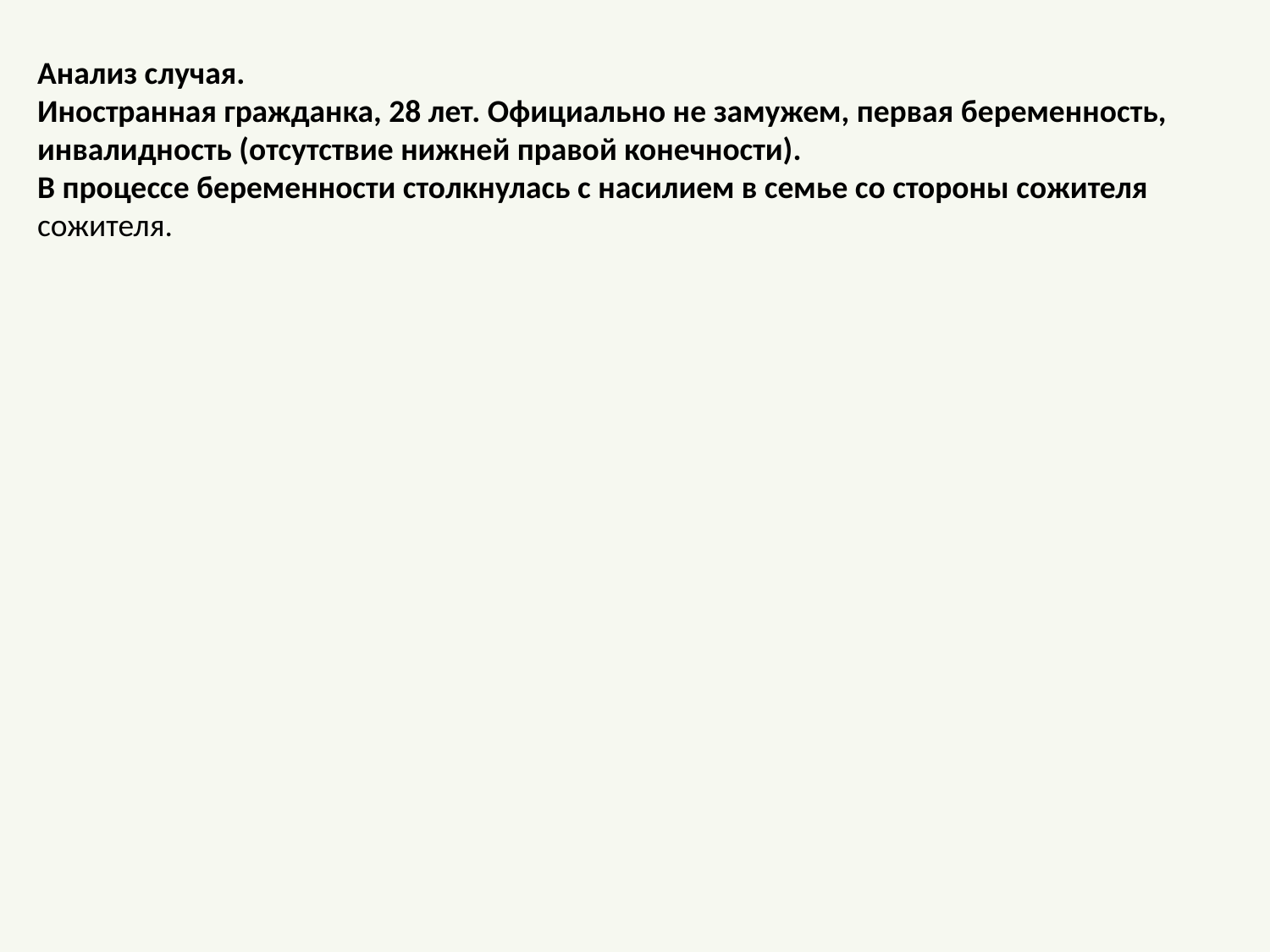

Анализ случая.
Иностранная гражданка, 28 лет. Официально не замужем, первая беременность, инвалидность (отсутствие нижней правой конечности).
В процессе беременности столкнулась с насилием в семье со стороны сожителя сожителя.